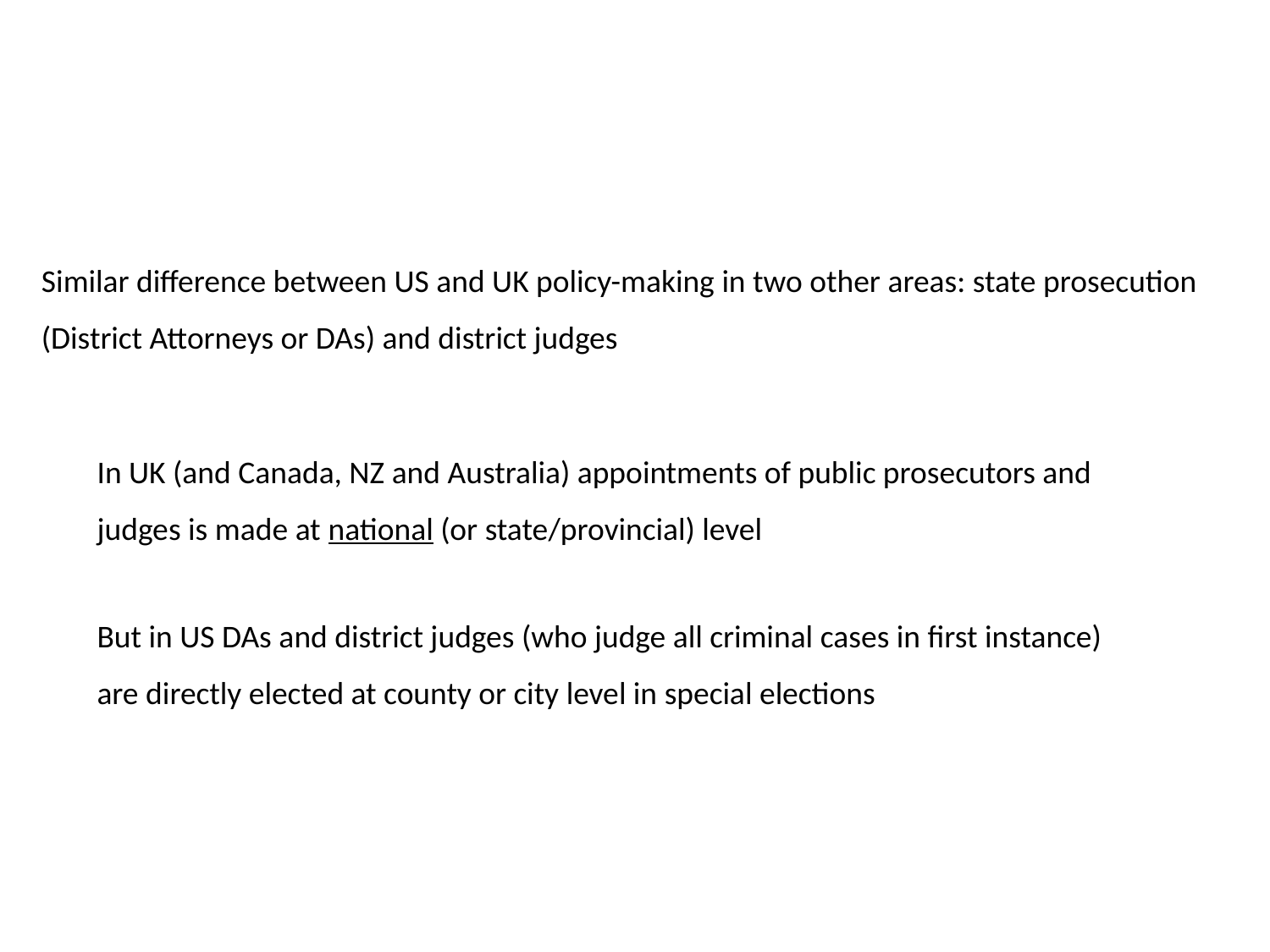

Similar difference between US and UK policy-making in two other areas: state prosecution (District Attorneys or DAs) and district judges
In UK (and Canada, NZ and Australia) appointments of public prosecutors and judges is made at national (or state/provincial) level
But in US DAs and district judges (who judge all criminal cases in first instance) are directly elected at county or city level in special elections